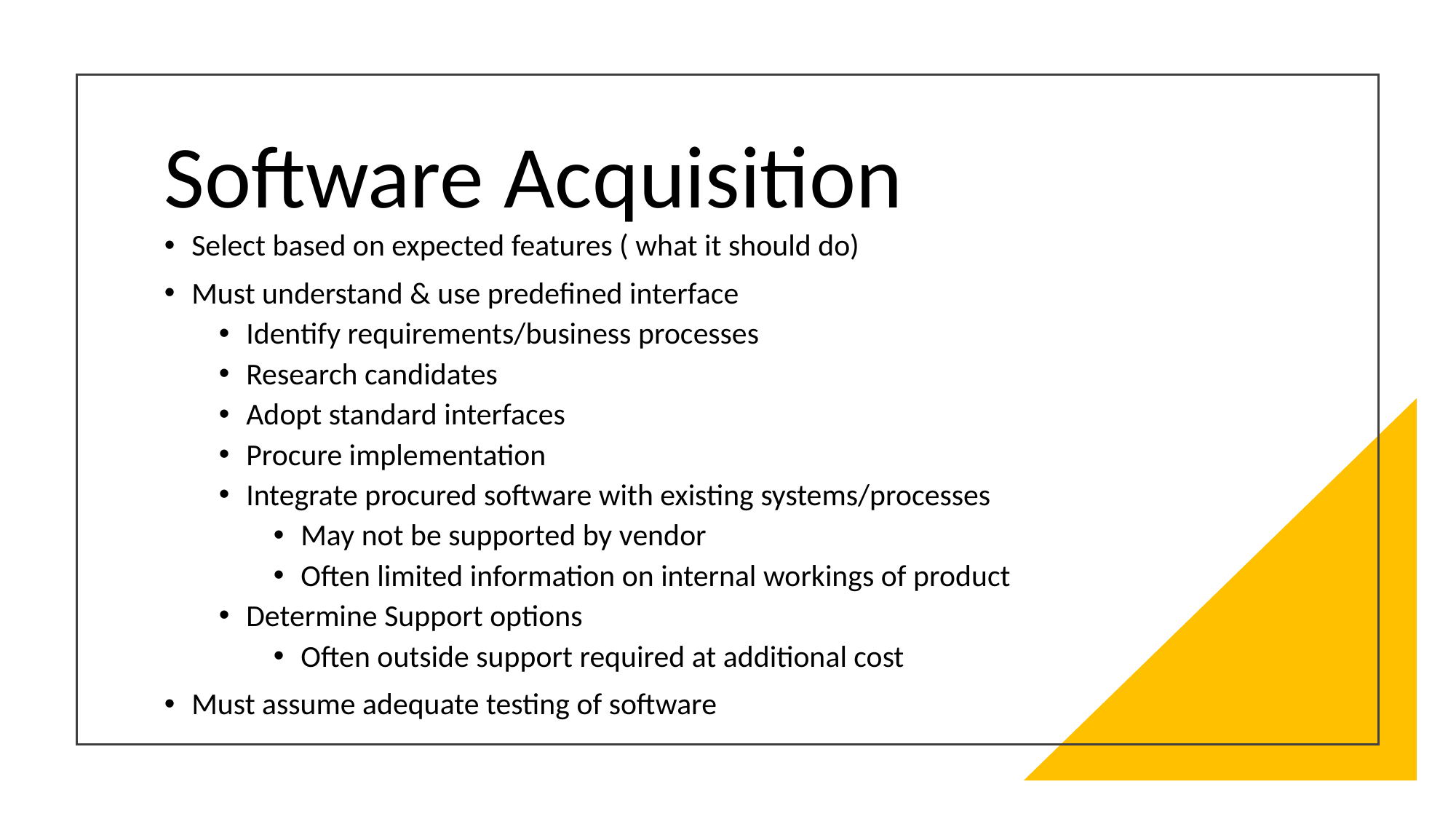

# Software Acquisition
Select based on expected features ( what it should do)
Must understand & use predefined interface
Identify requirements/business processes
Research candidates
Adopt standard interfaces
Procure implementation
Integrate procured software with existing systems/processes
May not be supported by vendor
Often limited information on internal workings of product
Determine Support options
Often outside support required at additional cost
Must assume adequate testing of software